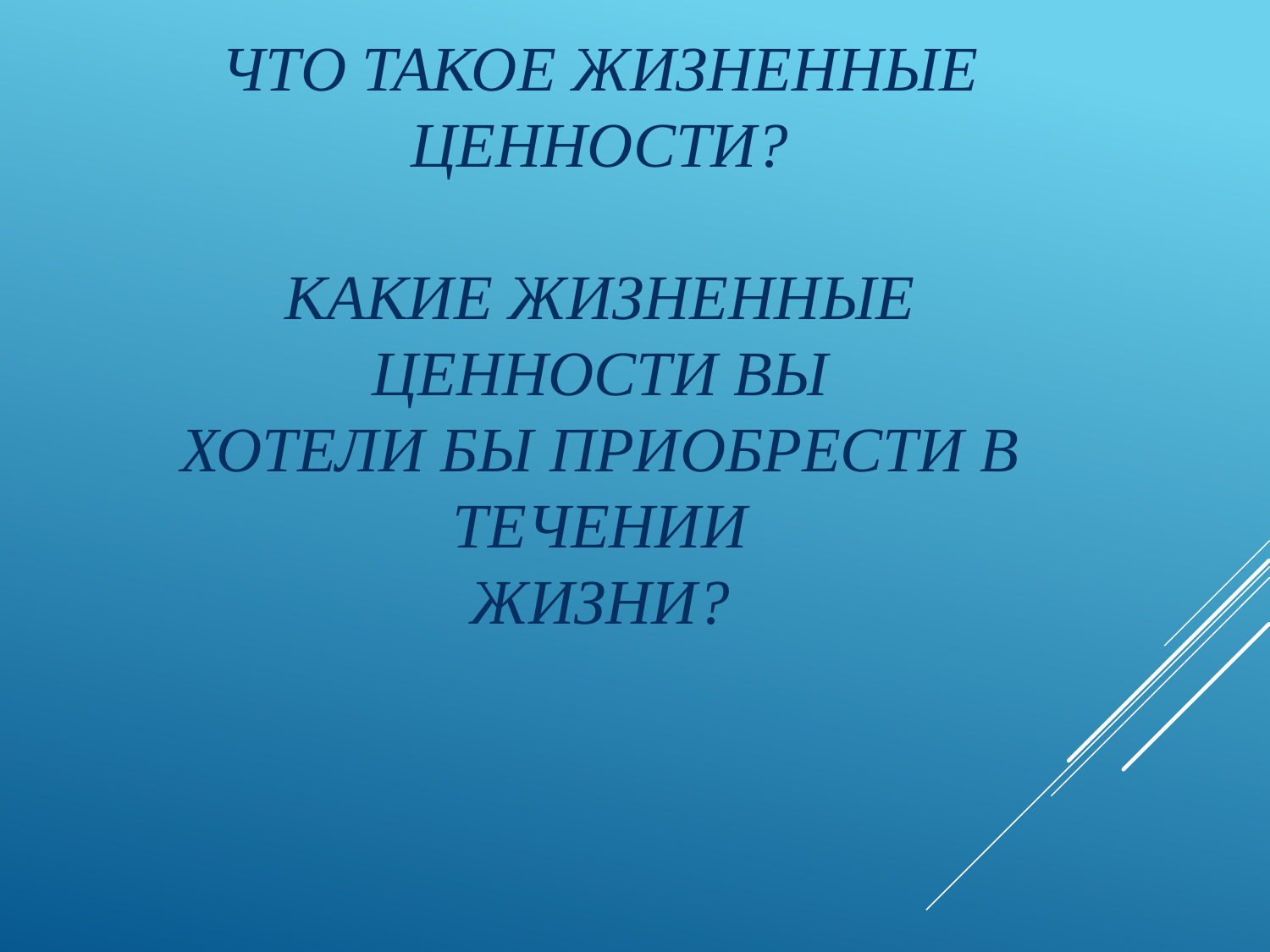

# Что такое жизненные ценности? Какие жизненные ценности вы хотели бы приобрести в течении жизни?